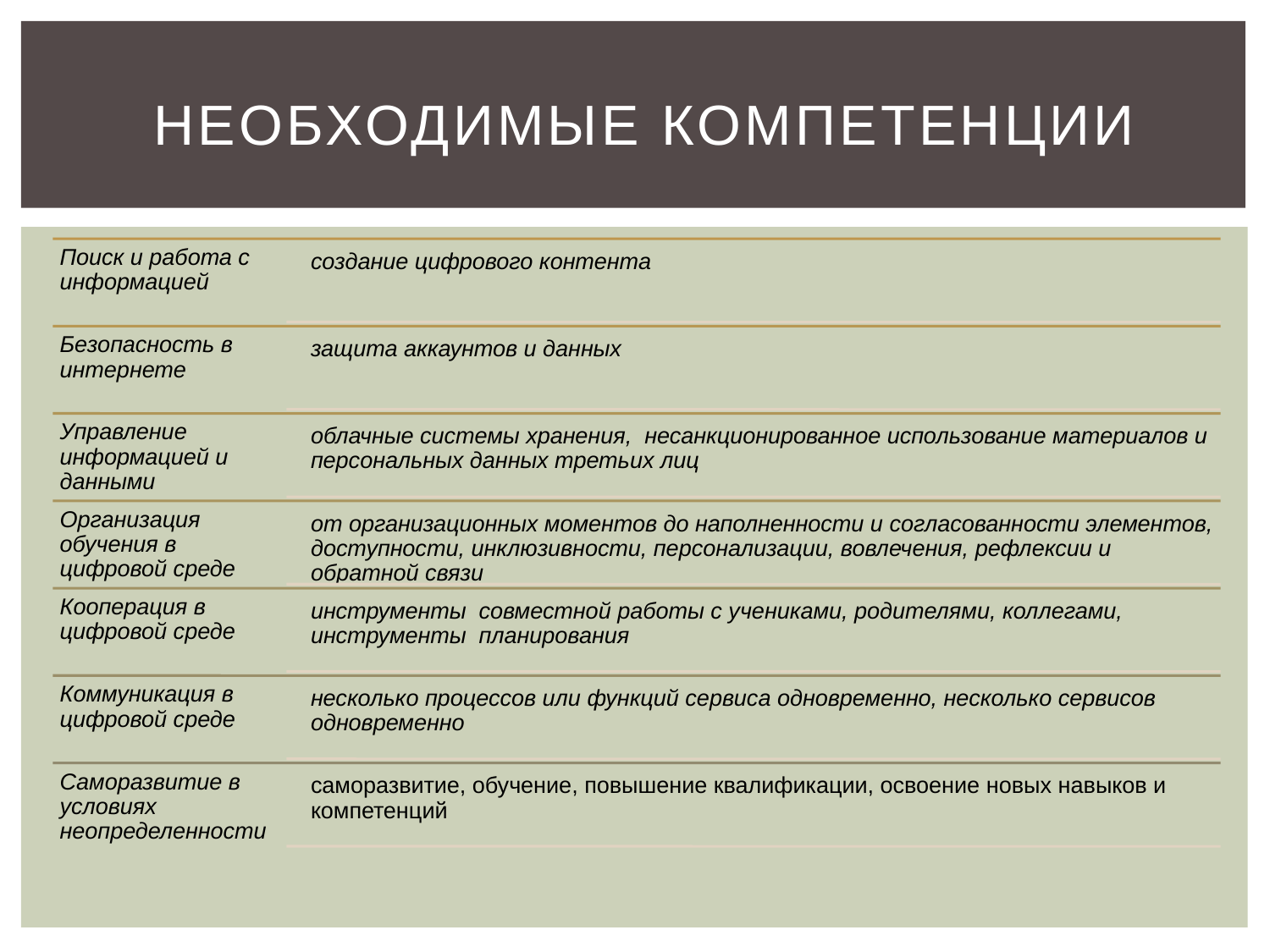

# Необходимые компетенции
Поиск и работа с информацией
создание цифрового контента
Безопасность в интернете
защита аккаунтов и данных
Управление информацией и данными
облачные системы хранения,  несанкционированное использование материалов и персональных данных третьих лиц
Организация обучения в цифровой среде
от организационных моментов до наполненности и согласованности элементов, доступности, инклюзивности, персонализации, вовлечения, рефлексии и обратной связи
Кооперация в цифровой среде
инструменты  совместной работы с учениками, родителями, коллегами, инструменты  планирования
Коммуникация в цифровой среде
несколько процессов или функций сервиса одновременно, несколько сервисов одновременно
Саморазвитие в условиях неопределенности
саморазвитие, обучение, повышение квалификации, освоение новых навыков и компетенций